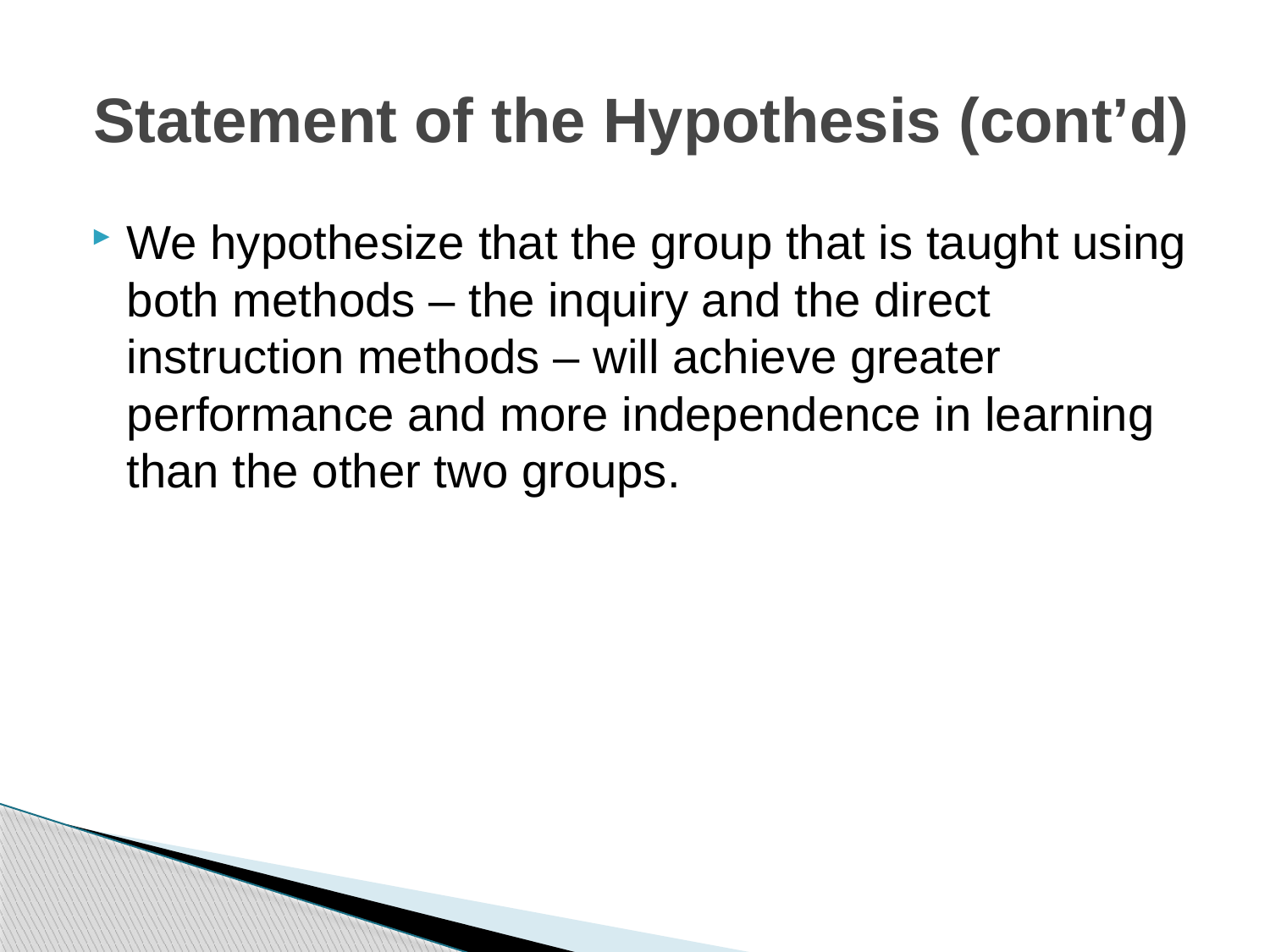

# Statement of the Hypothesis (cont’d)
We hypothesize that the group that is taught using both methods – the inquiry and the direct instruction methods – will achieve greater performance and more independence in learning than the other two groups.